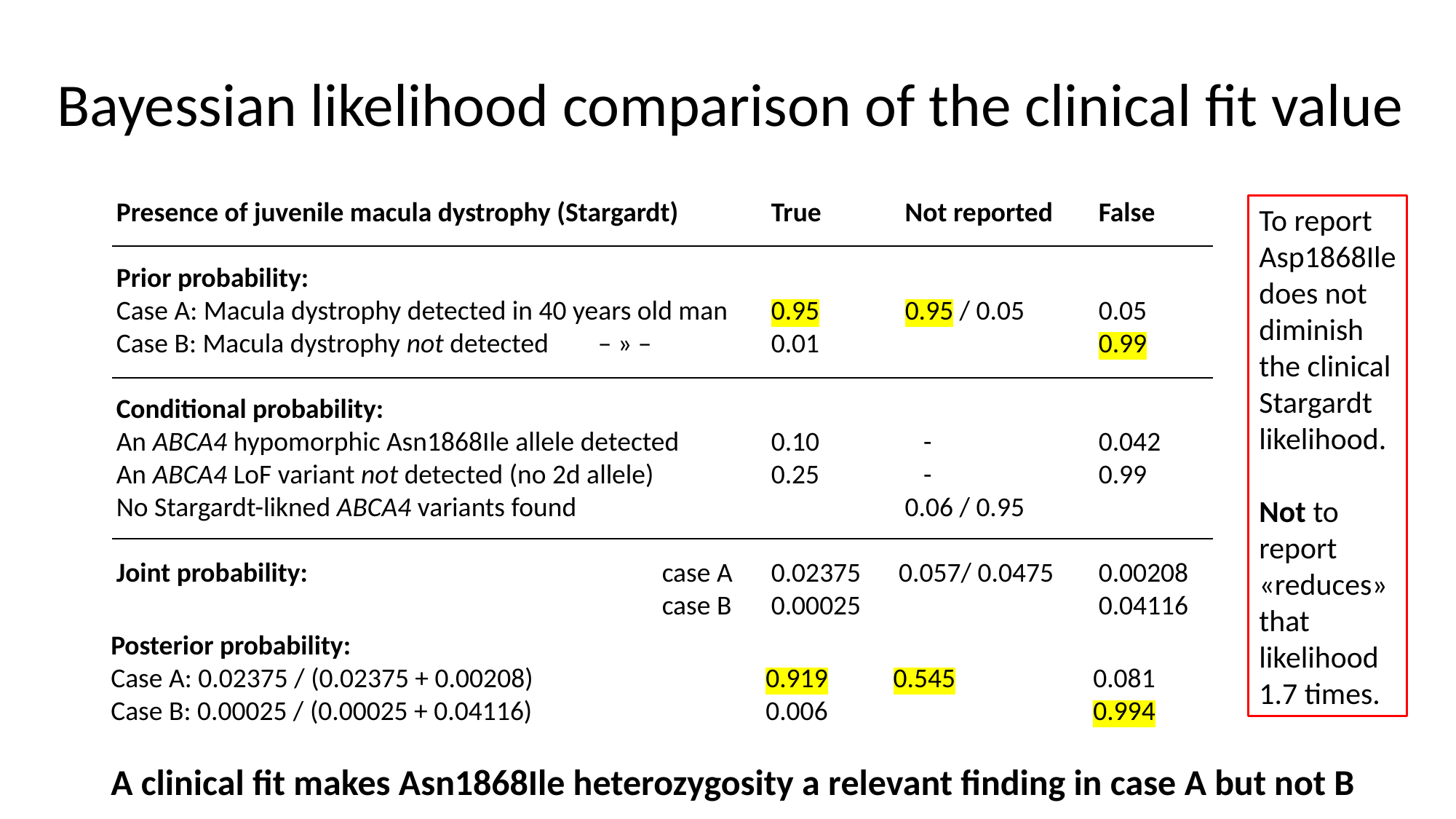

# Bayessian likelihood comparison of the clinical fit value
Presence of juvenile macula dystrophy (Stargardt)	True	    Not reported	False

Prior probability:
Case A: Macula dystrophy detected in 40 years old man	0.95	    0.95 / 0.05	0.05
Case B: Macula dystrophy not detected        – » –  	0.01			0.99

Conditional probability:
An ABCA4 hypomorphic Asn1868Ile allele detected	0.10	       -		0.042
An ABCA4 LoF variant not detected (no 2d allele)		0.25	       -		0.99
No Stargardt-likned ABCA4 variants found			    0.06 / 0.95

Joint probability:				case A	0.02375	   0.057/ 0.0475	0.00208
					case B	0.00025	    		0.04116
To report
Asp1868Ile
does not
diminish
the clinical
Stargardt
likelihood.

Not to
report
«reduces»
that
likelihood
1.7 times.
Posterior probability:
Case A: 0.02375 / (0.02375 + 0.00208)			0.919	   0.545		0.081
Case B: 0.00025 / (0.00025 + 0.04116)			0.006			0.994

A clinical fit makes Asn1868Ile heterozygosity a relevant finding in case A but not B